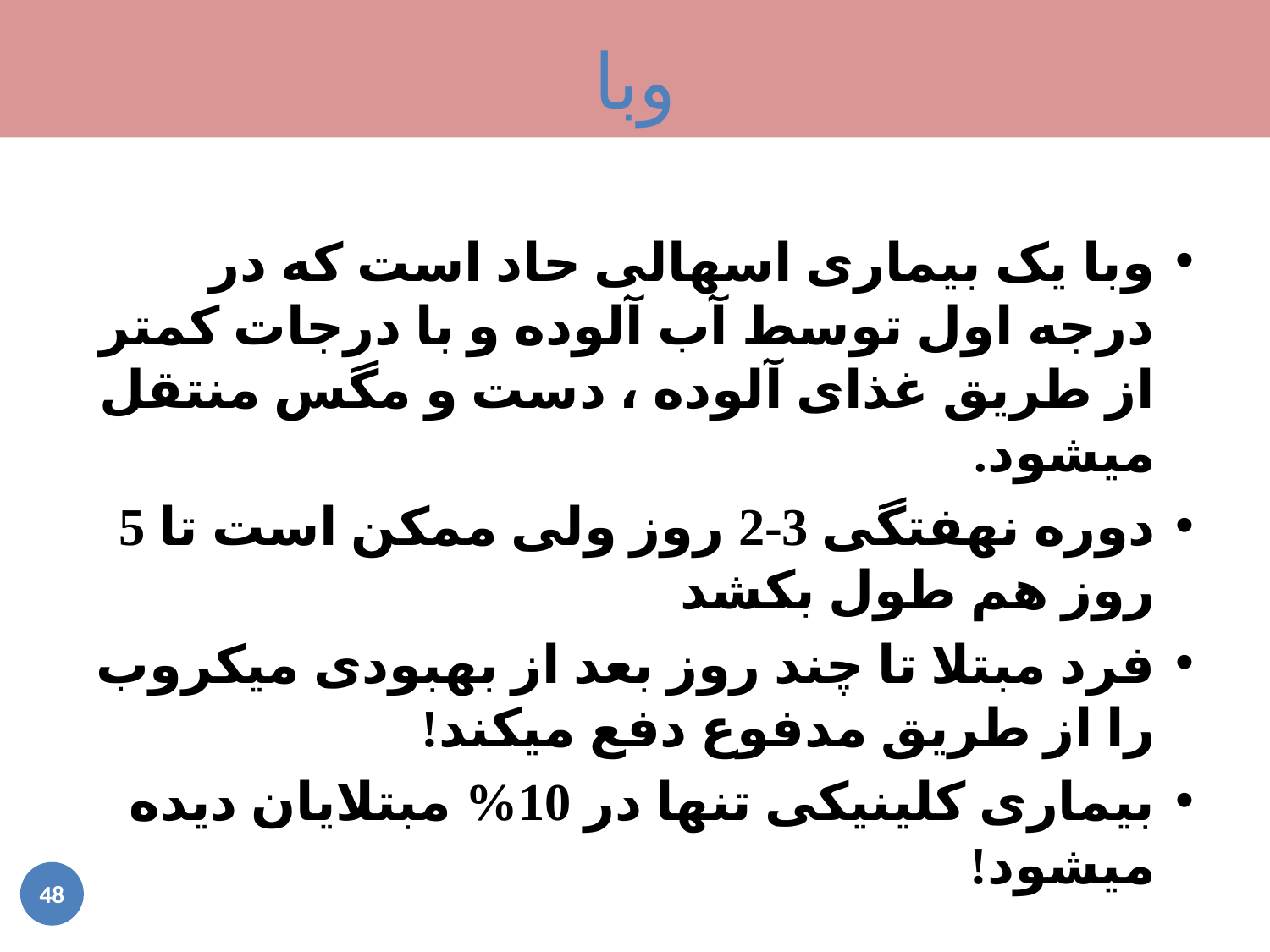

وبا
وبا یک بیماری اسهالی حاد است که در درجه اول توسط آب آلوده و با درجات کمتر از طریق غذای آلوده ، دست و مگس منتقل میشود.
دوره نهفتگی 3-2 روز ولی ممکن است تا 5 روز هم طول بکشد
فرد مبتلا تا چند روز بعد از بهبودی میکروب را از طریق مدفوع دفع میکند!
بیماری کلینیکی تنها در 10% مبتلایان دیده میشود!
48